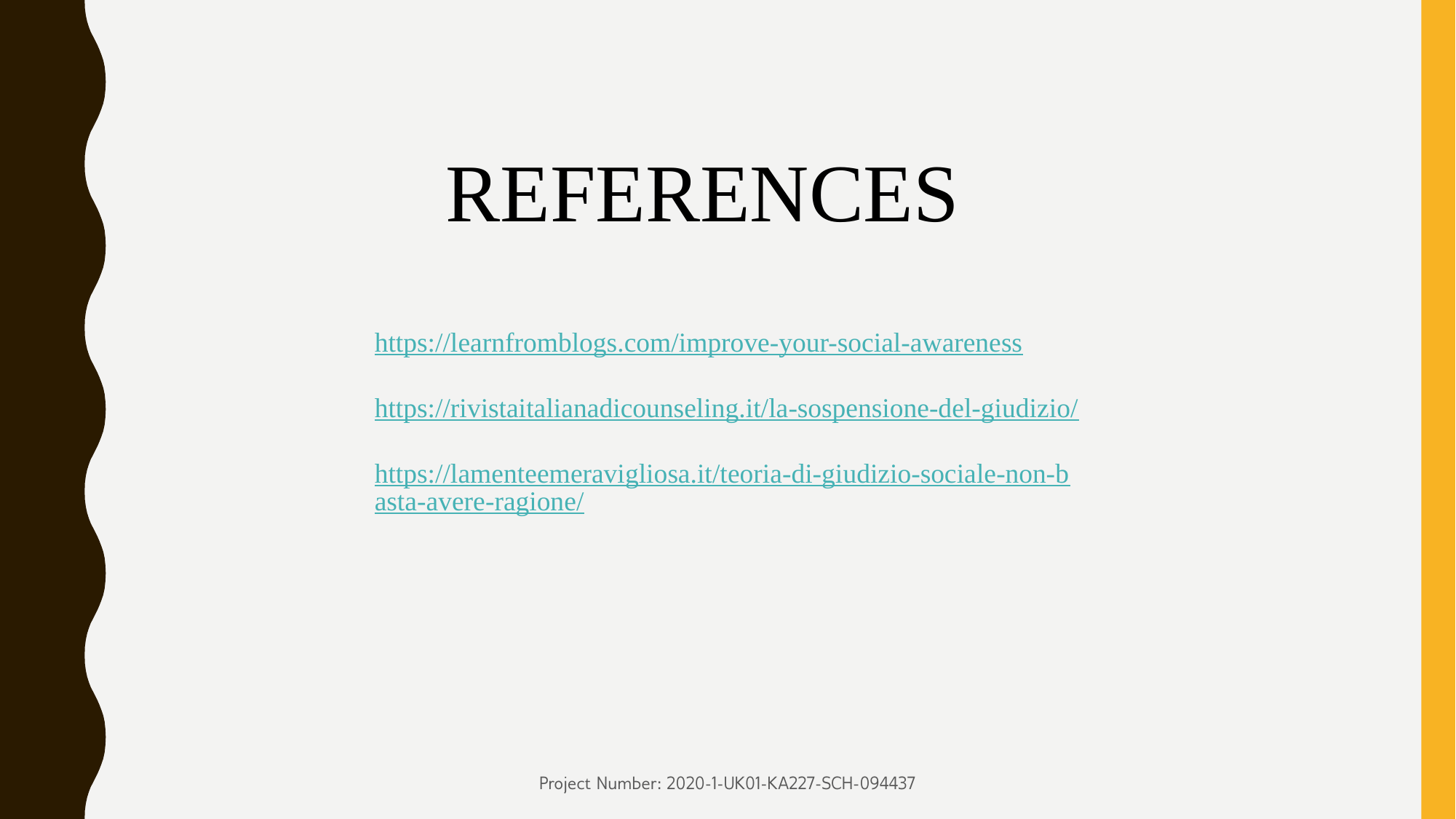

REFERENCES
https://learnfromblogs.com/improve-your-social-awareness

https://rivistaitalianadicounseling.it/la-sospensione-del-giudizio/

https://lamenteemeravigliosa.it/teoria-di-giudizio-sociale-non-basta-avere-ragione/

Project Number: 2020-1-UK01-KA227-SCH-094437